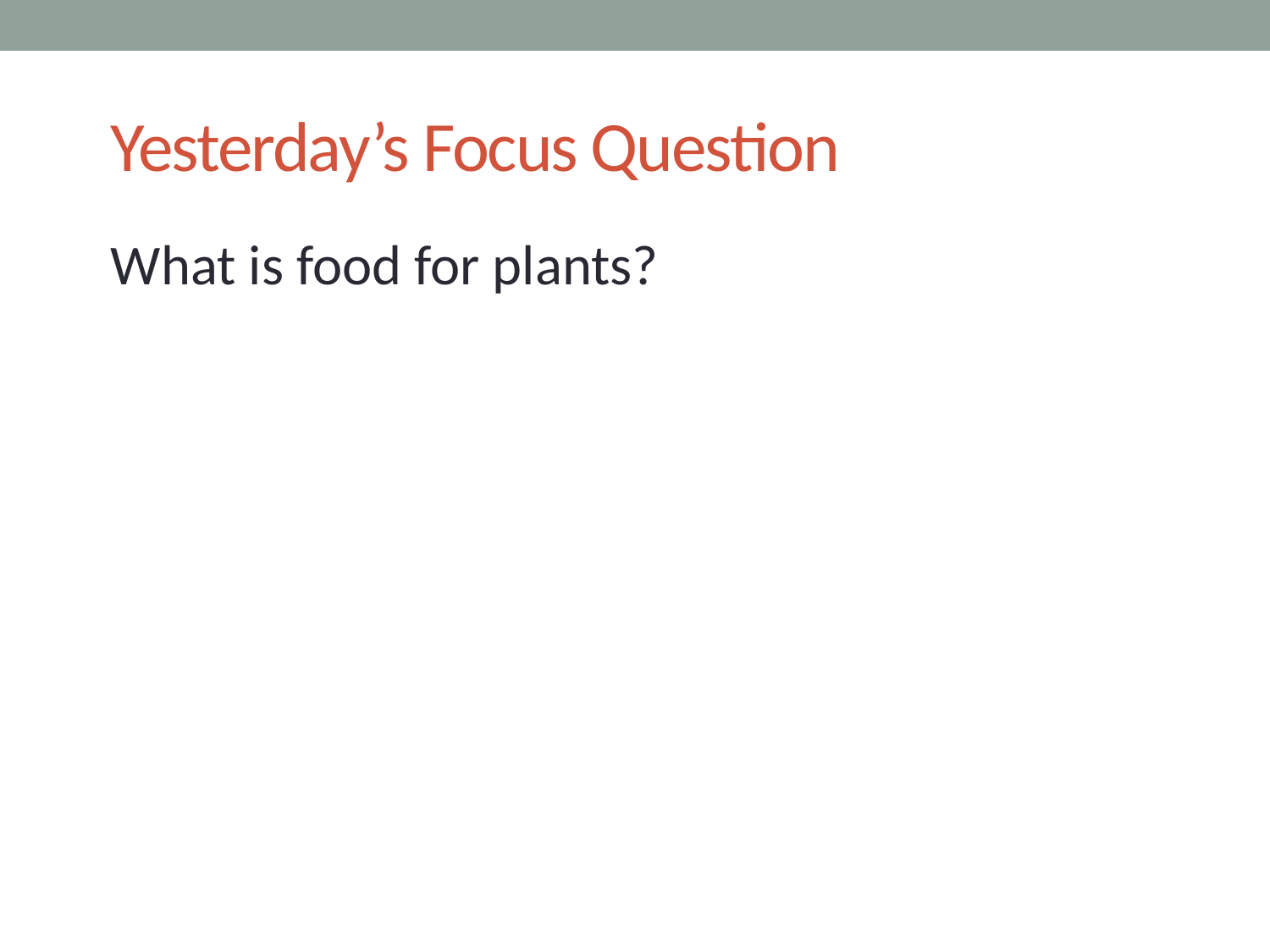

# Yesterday’s Focus Question
What is food for plants?